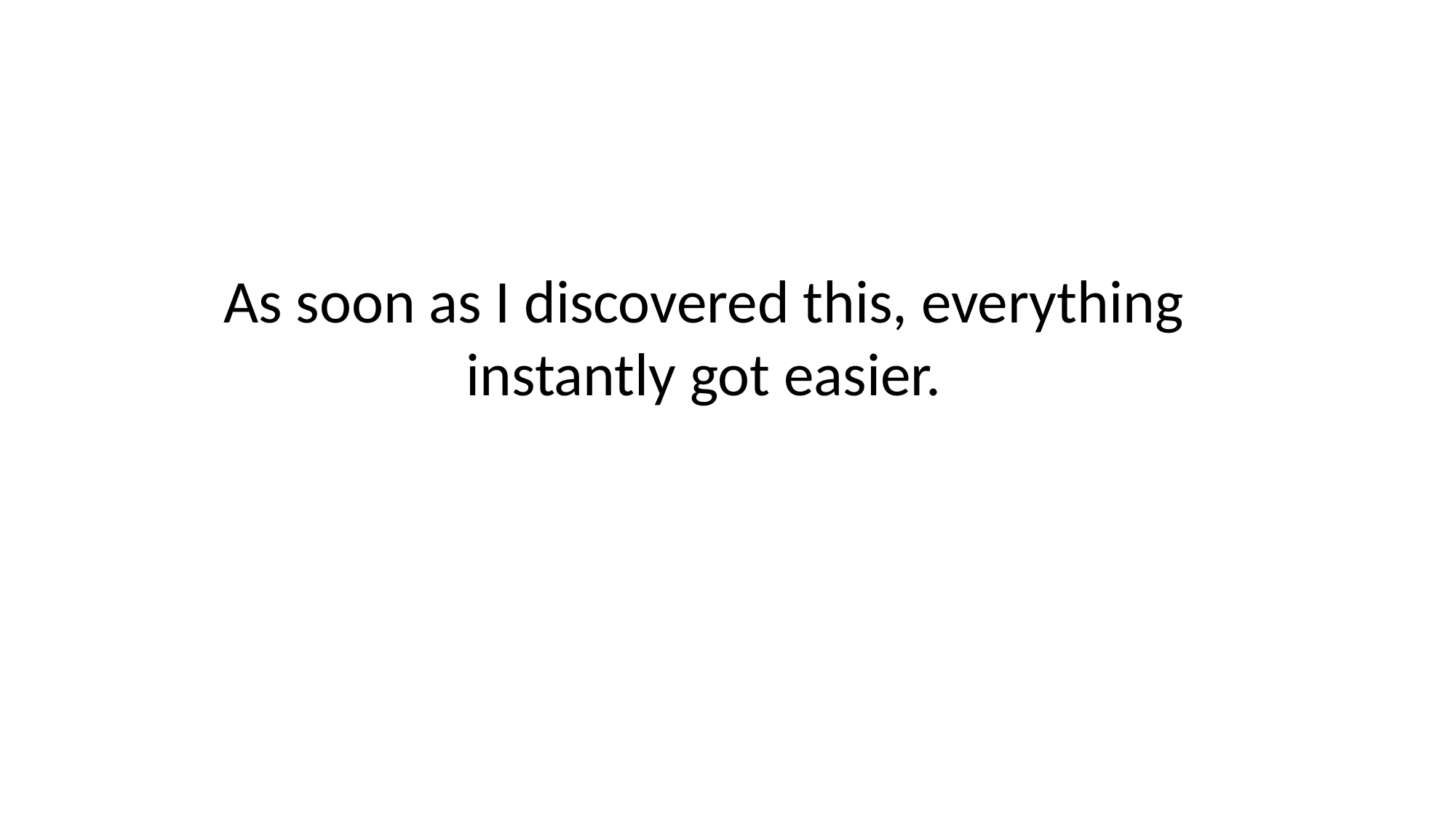

As soon as I discovered this, everything instantly got easier.